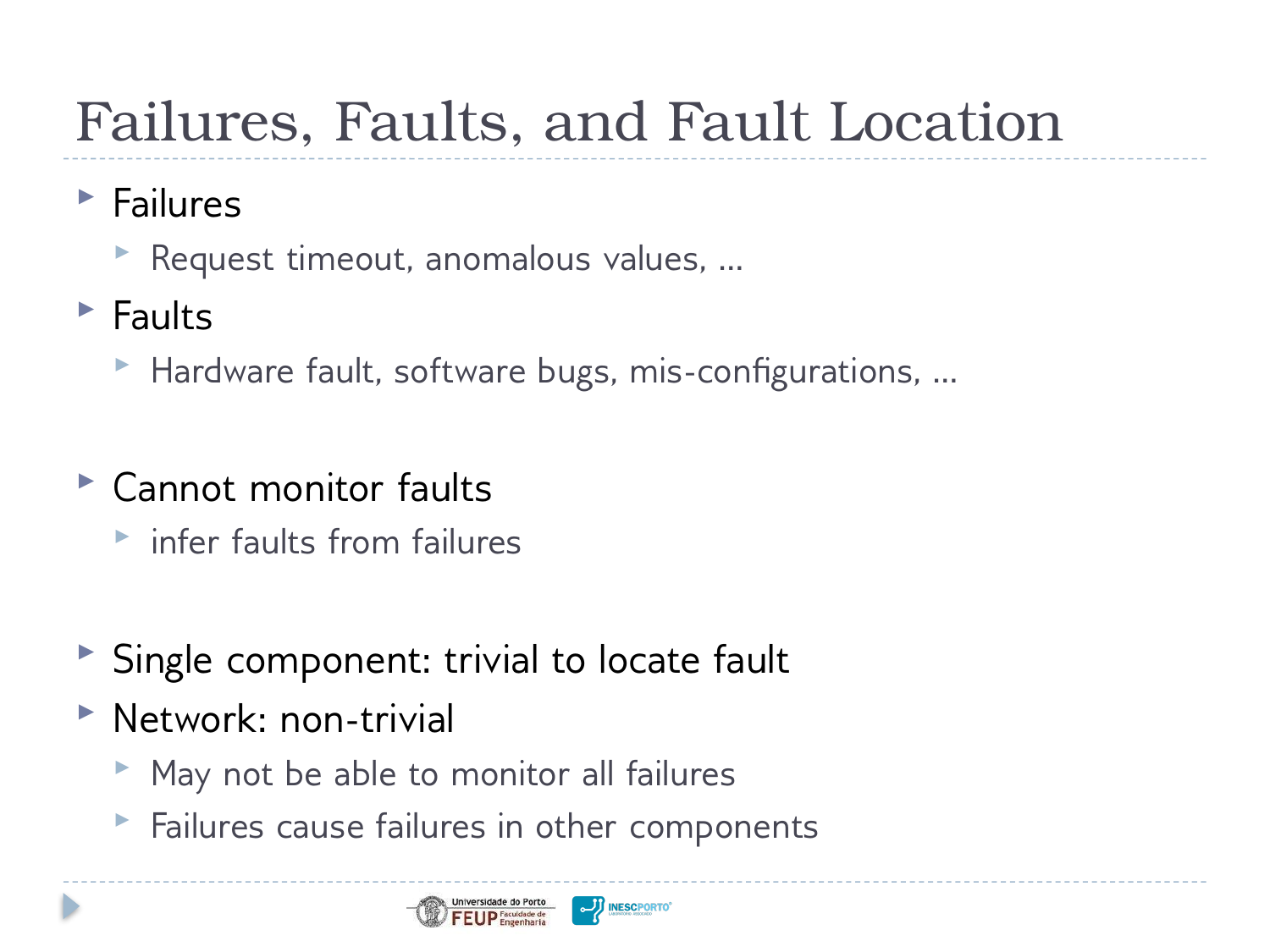

# Failures, Faults, and Fault Location
Failures
Request timeout, anomalous values, …
Faults
Hardware fault, software bugs, mis-configurations, …

Cannot monitor faults
infer faults from failures

Single component: trivial to locate fault
Network: non-trivial
May not be able to monitor all failures
Failures cause failures in other components